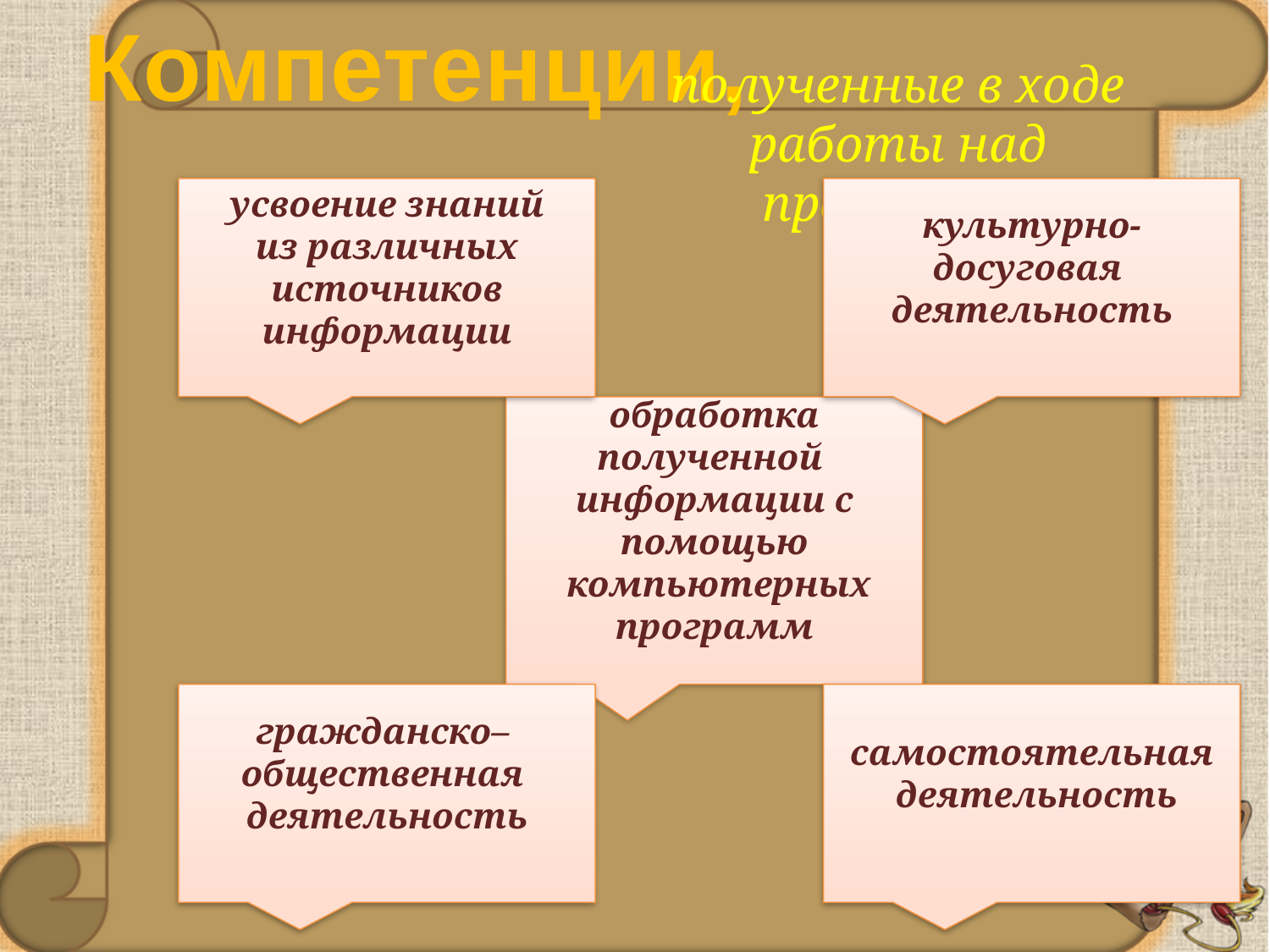

Компетенции,
полученные в ходе работы над проектом:
усвоение знаний
 из различных
источников информации

культурно-досуговая
деятельность

обработка полученной
информации с помощью
 компьютерных программ

гражданско–
общественная
деятельность

самостоятельная
 деятельность